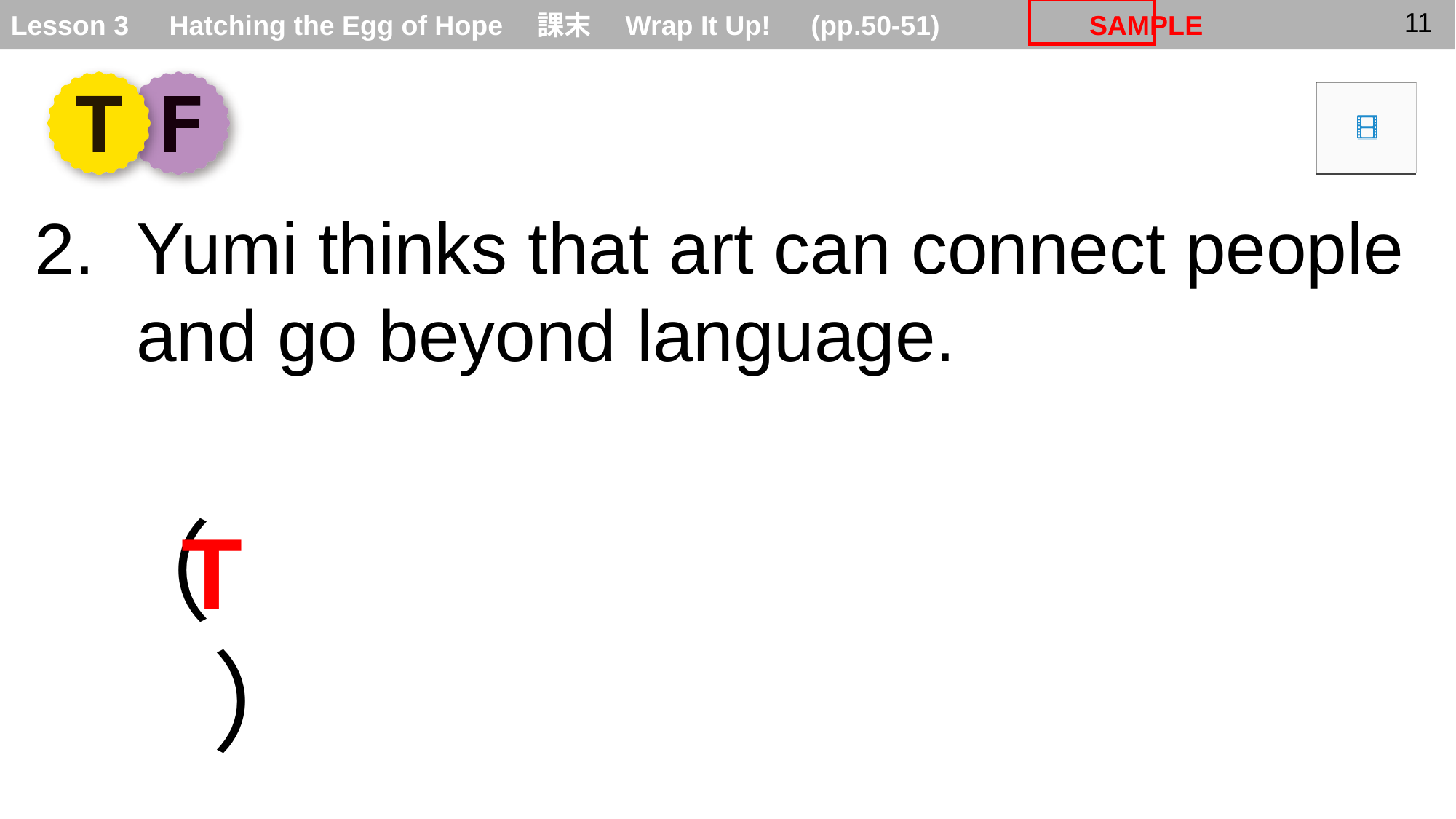

2.
# Yumi thinks that art can connect people and go beyond language.
T